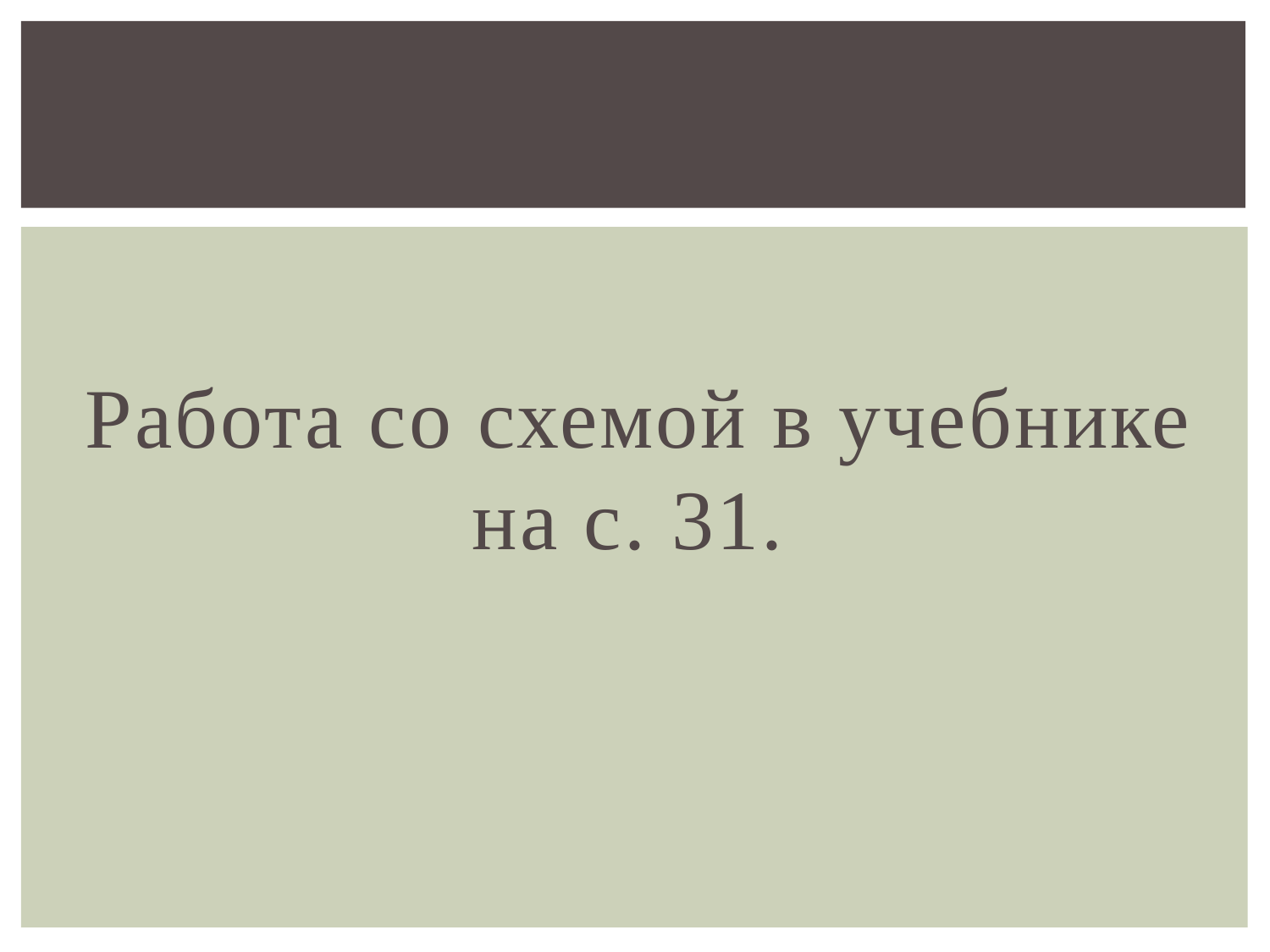

Работа со схемой в учебнике на с. 31.